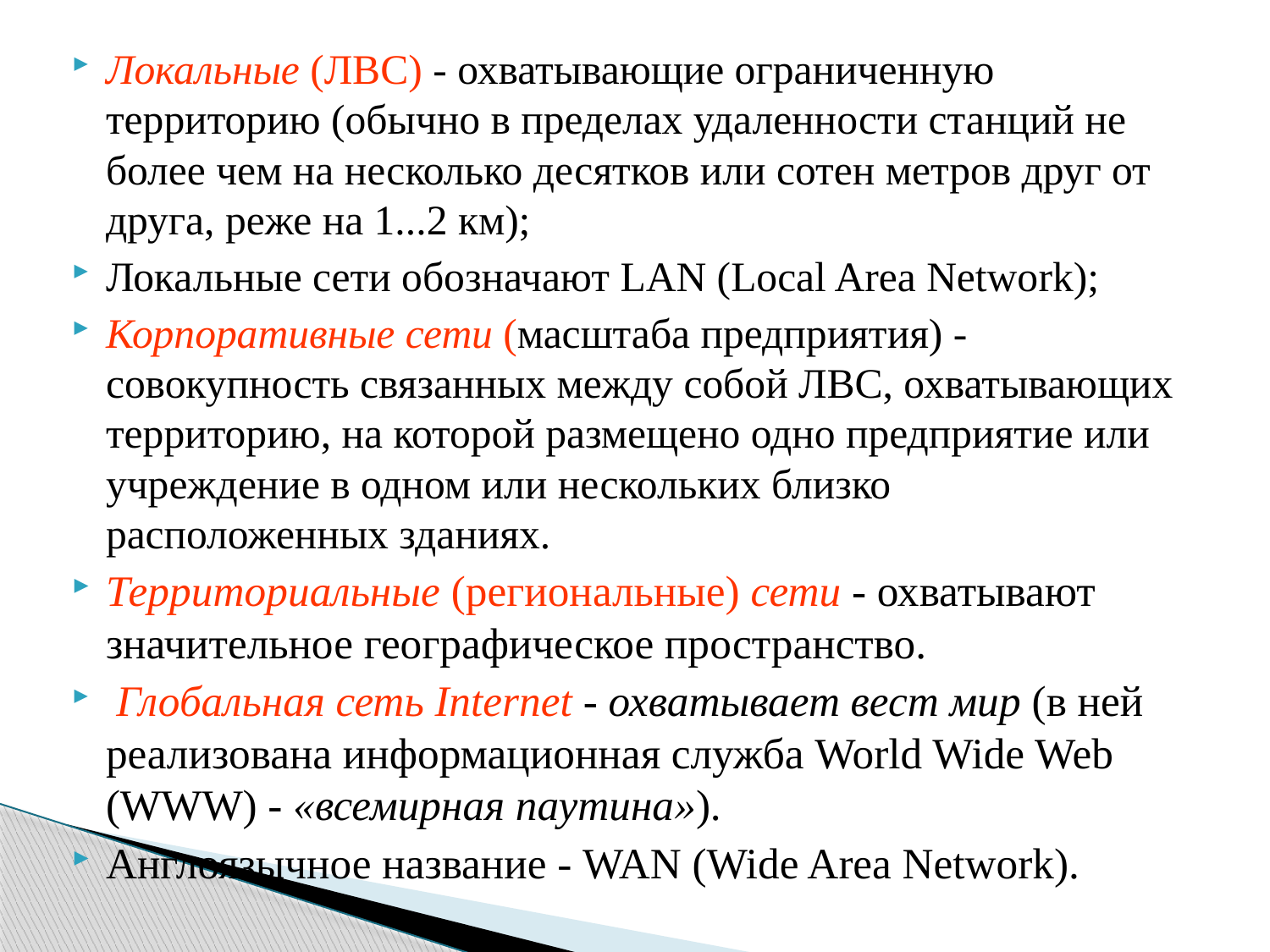

Локальные (ЛВС) - охватывающие ограниченную территорию (обычно в пределах удаленности станций не более чем на несколько десятков или сотен метров друг от друга, реже на 1...2 км);
Локальные сети обозначают LAN (Local Area Network);
Корпоративные сети (масштаба предприятия) - совокупность связанных между собой ЛВС, охватывающих территорию, на которой размещено одно предприятие или учреждение в одном или нескольких близко расположенных зданиях.
Территориальные (региональные) сети - охватывают значительное географическое пространство.
 Глобальная сеть Internet - охватывает вест мир (в ней реализована информационная служба World Wide Web (WWW) - «всемирная паутина»).
Англоязычное название - WAN (Wide Area Network).